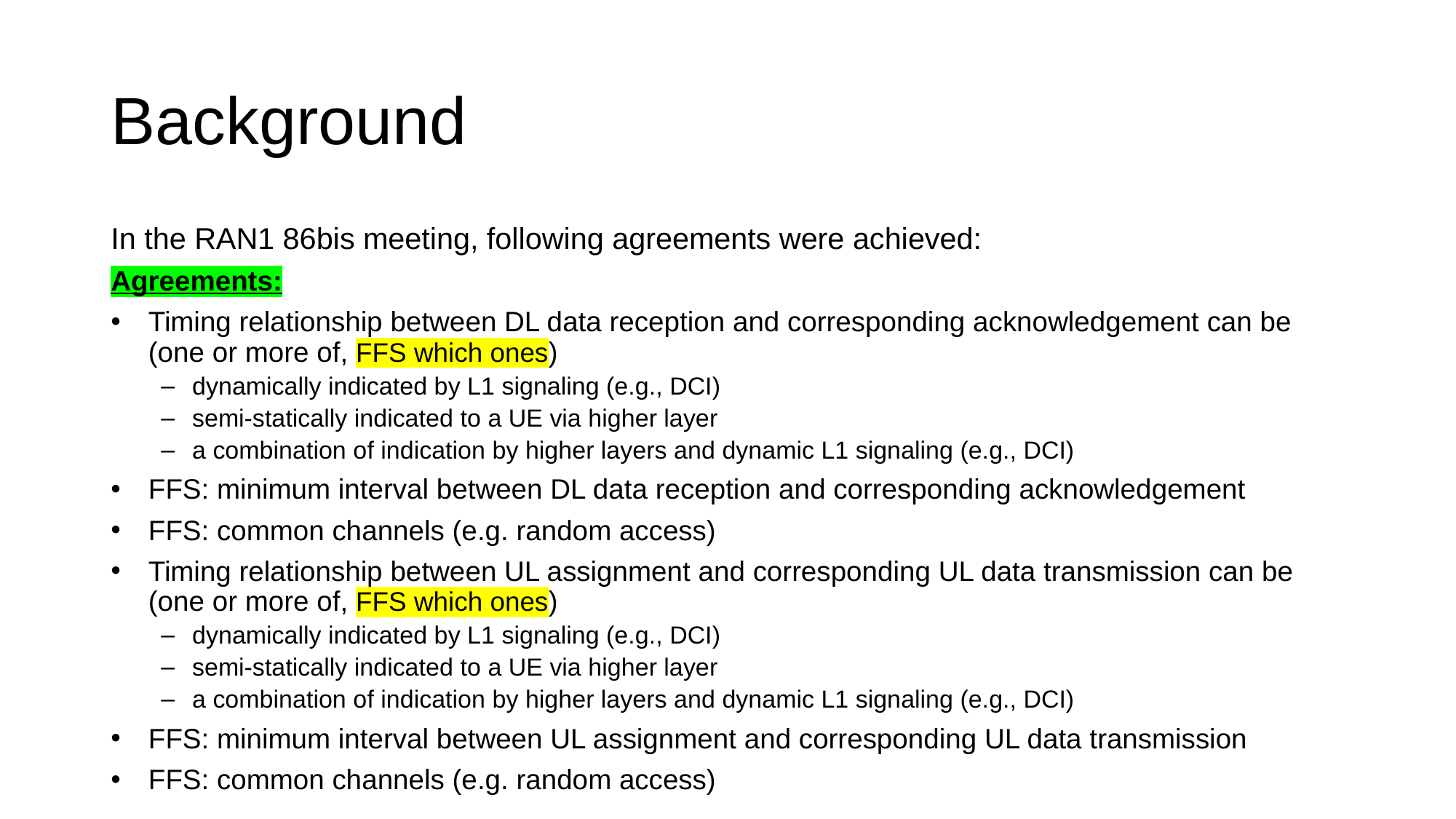

# Background
In the RAN1 86bis meeting, following agreements were achieved:
Agreements:
Timing relationship between DL data reception and corresponding acknowledgement can be (one or more of, FFS which ones)
dynamically indicated by L1 signaling (e.g., DCI)
semi-statically indicated to a UE via higher layer
a combination of indication by higher layers and dynamic L1 signaling (e.g., DCI)
FFS: minimum interval between DL data reception and corresponding acknowledgement
FFS: common channels (e.g. random access)
Timing relationship between UL assignment and corresponding UL data transmission can be (one or more of, FFS which ones)
dynamically indicated by L1 signaling (e.g., DCI)
semi-statically indicated to a UE via higher layer
a combination of indication by higher layers and dynamic L1 signaling (e.g., DCI)
FFS: minimum interval between UL assignment and corresponding UL data transmission
FFS: common channels (e.g. random access)